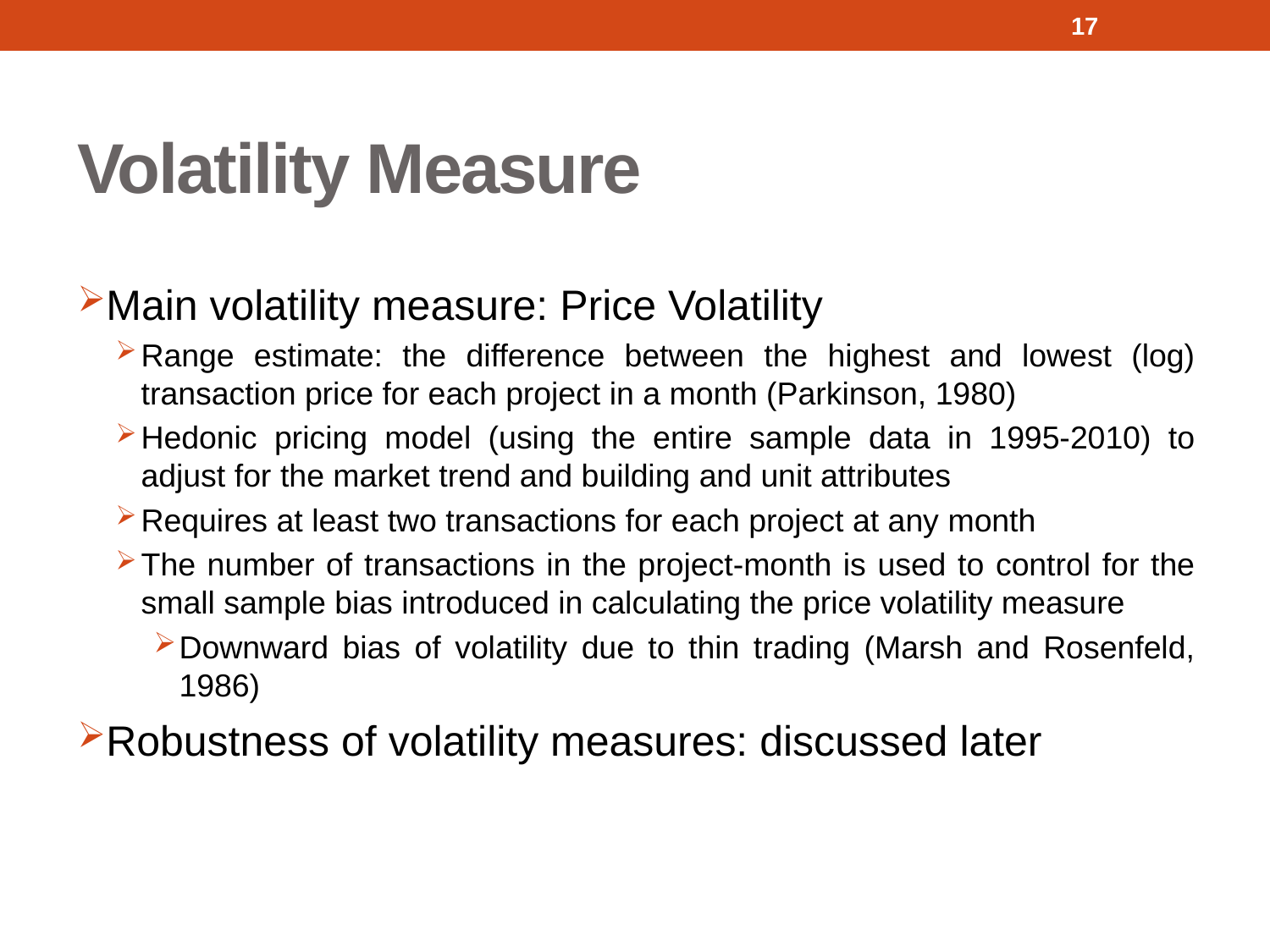

17
# Volatility Measure
Main volatility measure: Price Volatility
Range estimate: the difference between the highest and lowest (log) transaction price for each project in a month (Parkinson, 1980)
Hedonic pricing model (using the entire sample data in 1995-2010) to adjust for the market trend and building and unit attributes
Requires at least two transactions for each project at any month
The number of transactions in the project-month is used to control for the small sample bias introduced in calculating the price volatility measure
Downward bias of volatility due to thin trading (Marsh and Rosenfeld, 1986)
Robustness of volatility measures: discussed later